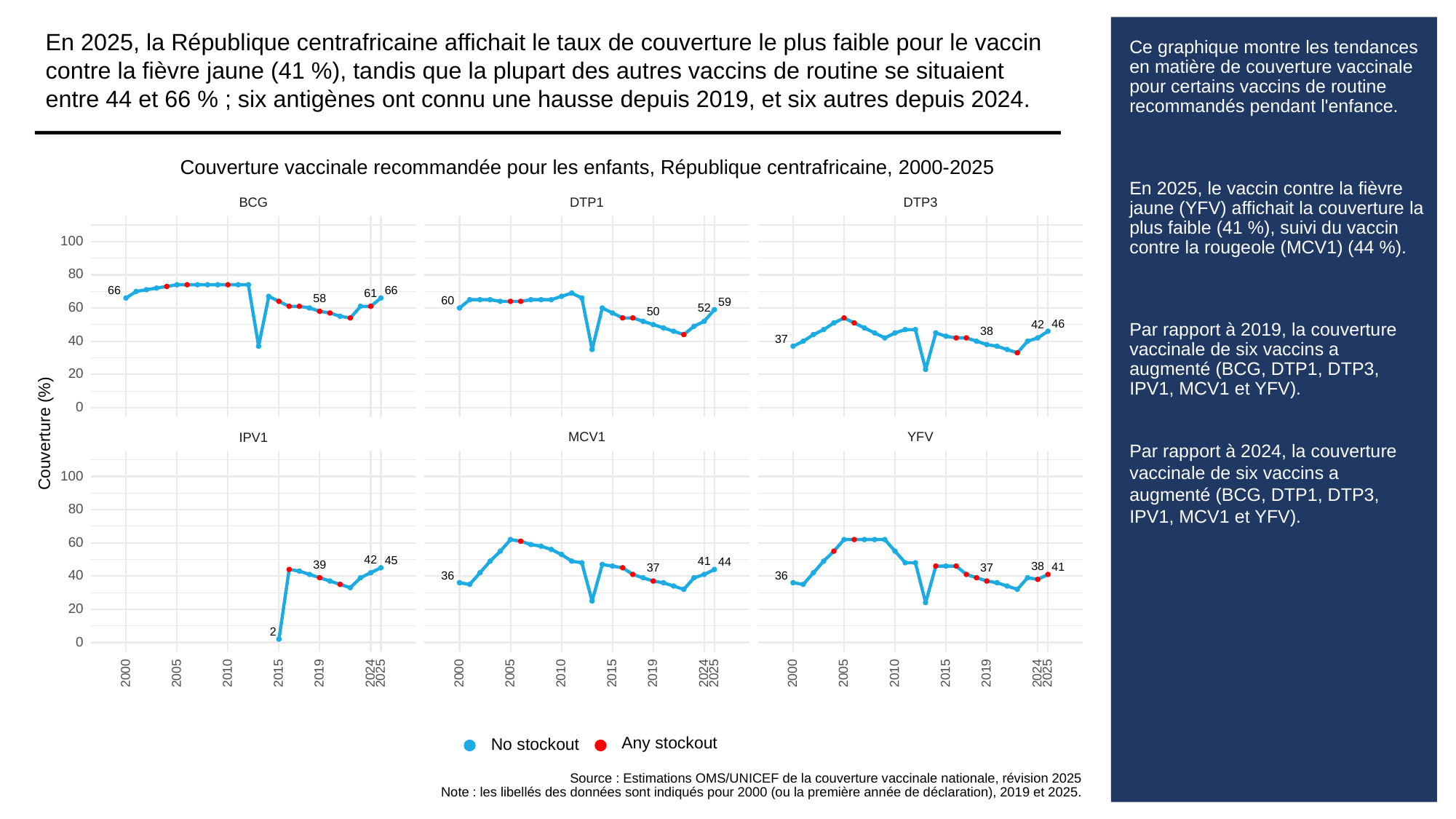

En 2025, la République centrafricaine affichait le taux de couverture le plus faible pour le vaccin contre la fièvre jaune (41 %), tandis que la plupart des autres vaccins de routine se situaient entre 44 et 66 % ; six antigènes ont connu une hausse depuis 2019, et six autres depuis 2024.
# Ce graphique montre les tendances en matière de couverture vaccinale pour certains vaccins de routine recommandés pendant l'enfance.

En 2025, le vaccin contre la fièvre jaune (YFV) affichait la couverture la plus faible (41 %), suivi du vaccin contre la rougeole (MCV1) (44 %).

Par rapport à 2019, la couverture vaccinale de six vaccins a augmenté (BCG, DTP1, DTP3, IPV1, MCV1 et YFV).

Par rapport à 2024, la couverture vaccinale de six vaccins a augmenté (BCG, DTP1, DTP3, IPV1, MCV1 et YFV).

Couverture vaccinale recommandée pour les enfants, République centrafricaine, 2000-2025
BCG
DTP3
DTP1

100

80

66
66

61

58

60

59

60

52

50

46

42

38

37

40

20

0

Couverture (%)
MCV1
IPV1
YFV

100

80

60

42
45
41
44

39

38
41

37
37

40
36
36

20

2

0

2000
2005
2010
2015
2019
2024
2025
2000
2005
2010
2015
2019
2024
2025
2000
2005
2010
2015
2019
2024
2025
Any stockout
No stockout

Source : Estimations OMS/UNICEF de la couverture vaccinale nationale, révision 2025
Note : les libellés des données sont indiqués pour 2000 (ou la première année de déclaration), 2019 et 2025.